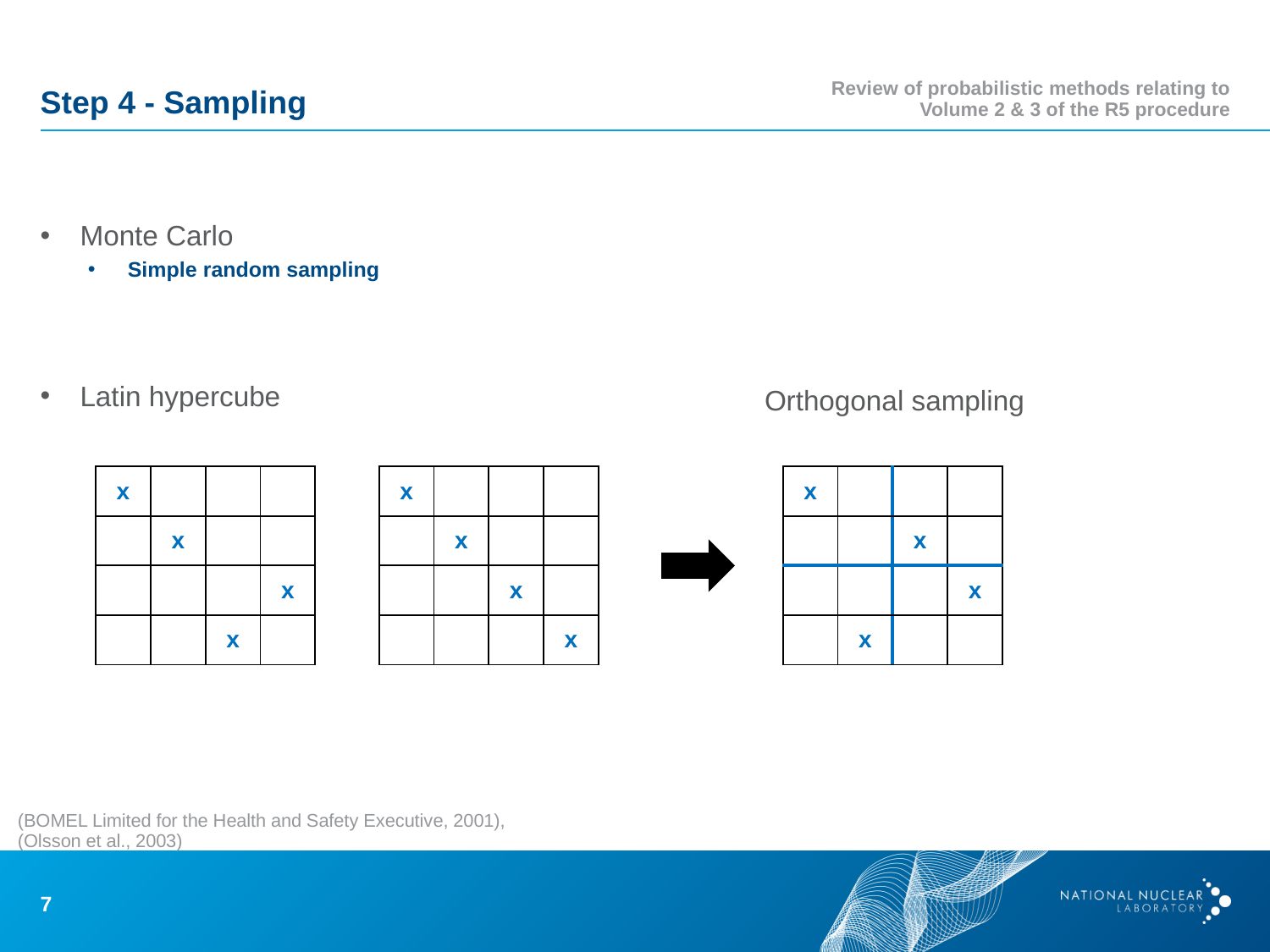

Step 4 - Sampling
Review of probabilistic methods relating to Volume 2 & 3 of the R5 procedure

Monte Carlo
Simple random sampling

Latin hypercube

Orthogonal sampling

| x |  |  |  |
| --- | --- | --- | --- |
|  | x |  |  |
|  |  |  | x |
|  |  | x |  |
| x |  |  |  |
| --- | --- | --- | --- |
|  | x |  |  |
|  |  | x |  |
|  |  |  | x |
| x |  |  |  |
| --- | --- | --- | --- |
|  |  | x |  |
|  |  |  | x |
|  | x |  |  |

(BOMEL Limited for the Health and Safety Executive, 2001), (Olsson et al., 2003)

7